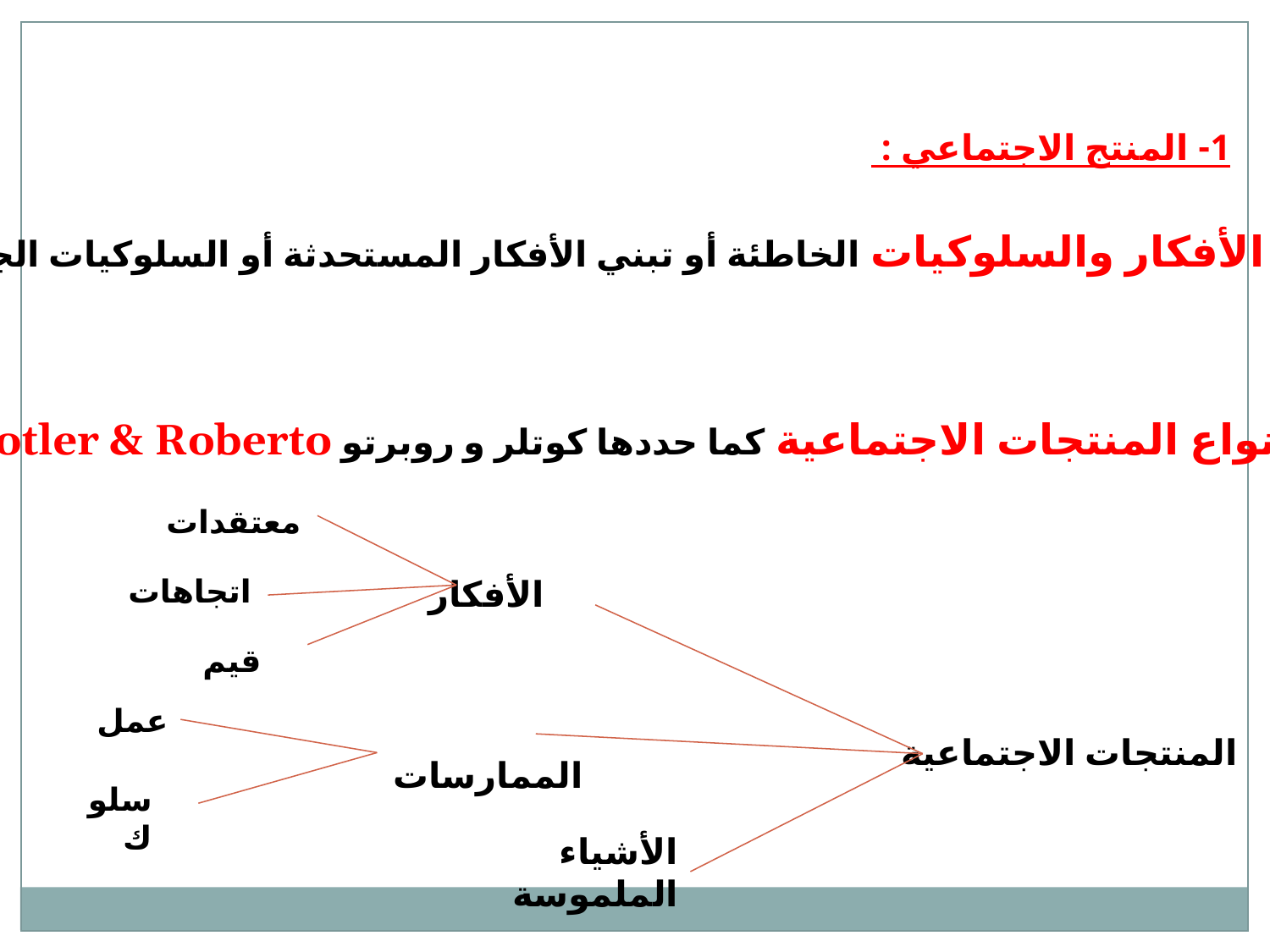

1- المنتج الاجتماعي :
يعني تغير الأفكار والسلوكيات الخاطئة أو تبني الأفكار المستحدثة أو السلوكيات الجديدة .
 أنواع المنتجات الاجتماعية كما حددها كوتلر و روبرتو Kotler & Roberto
معتقدات
اتجاهات
   الأفكار
قيم
عمل
       الممارسات
المنتجات الاجتماعية
سلوك
الأشياء الملموسة